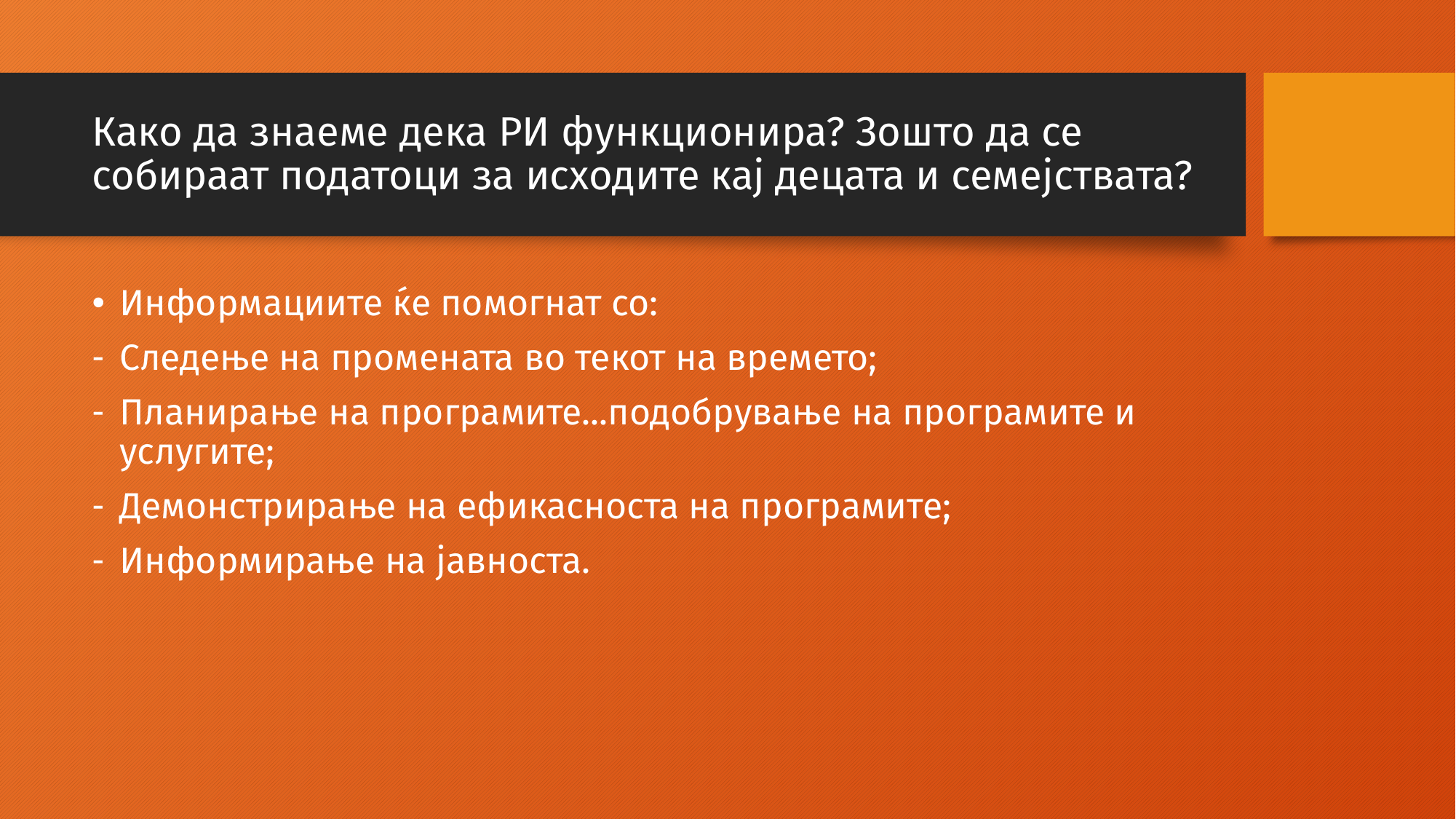

# Како да знаеме дека РИ функционира? Зошто да се собираат податоци за исходите кај децата и семејствата?
Информациите ќе помогнат со:
Следење на промената во текот на времето;
Планирање на програмите...подобрување на програмите и услугите;
Демонстрирање на ефикасноста на програмите;
Информирање на јавноста.